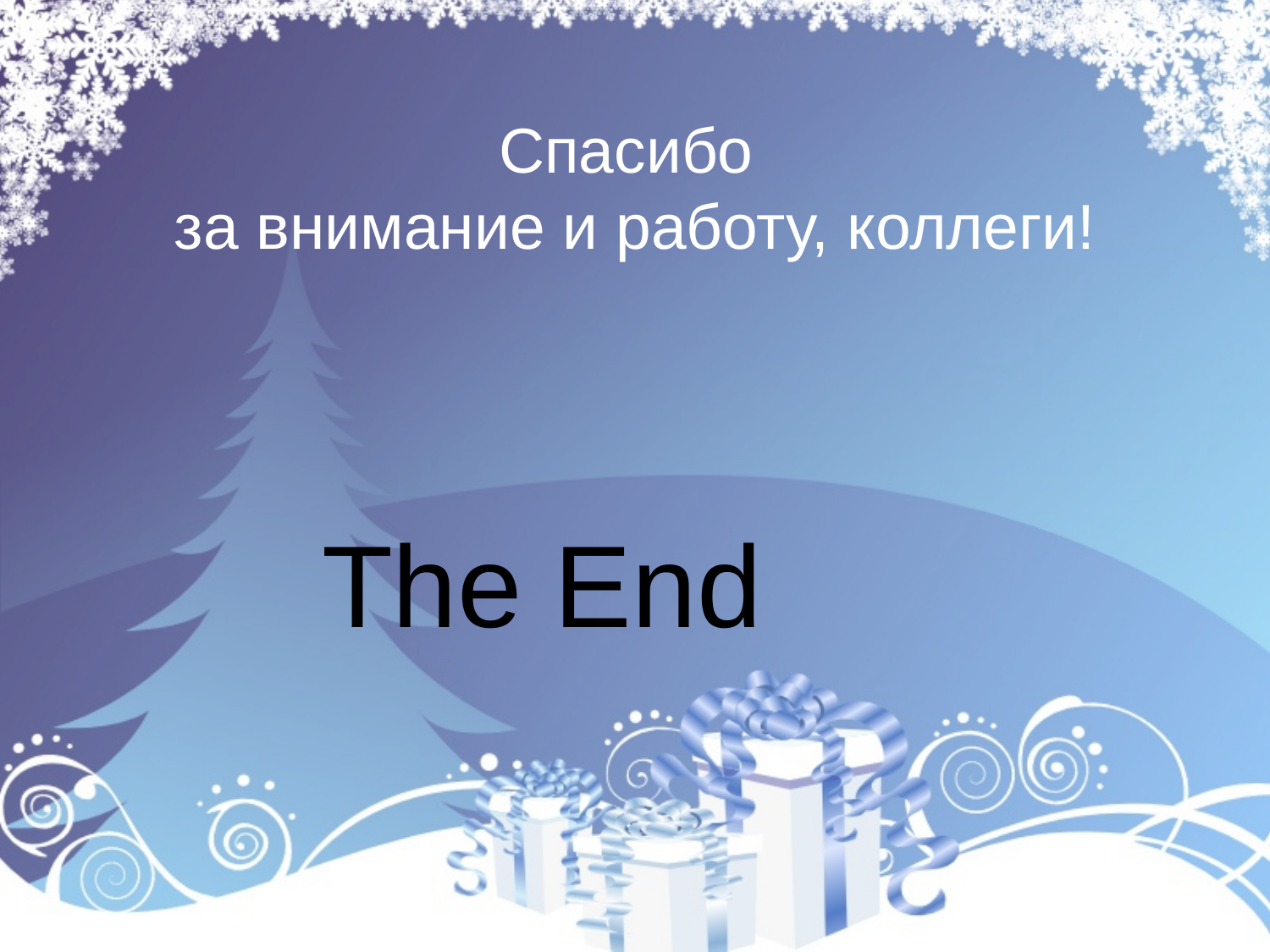

# Спасибо за внимание и работу, коллеги!

		The End